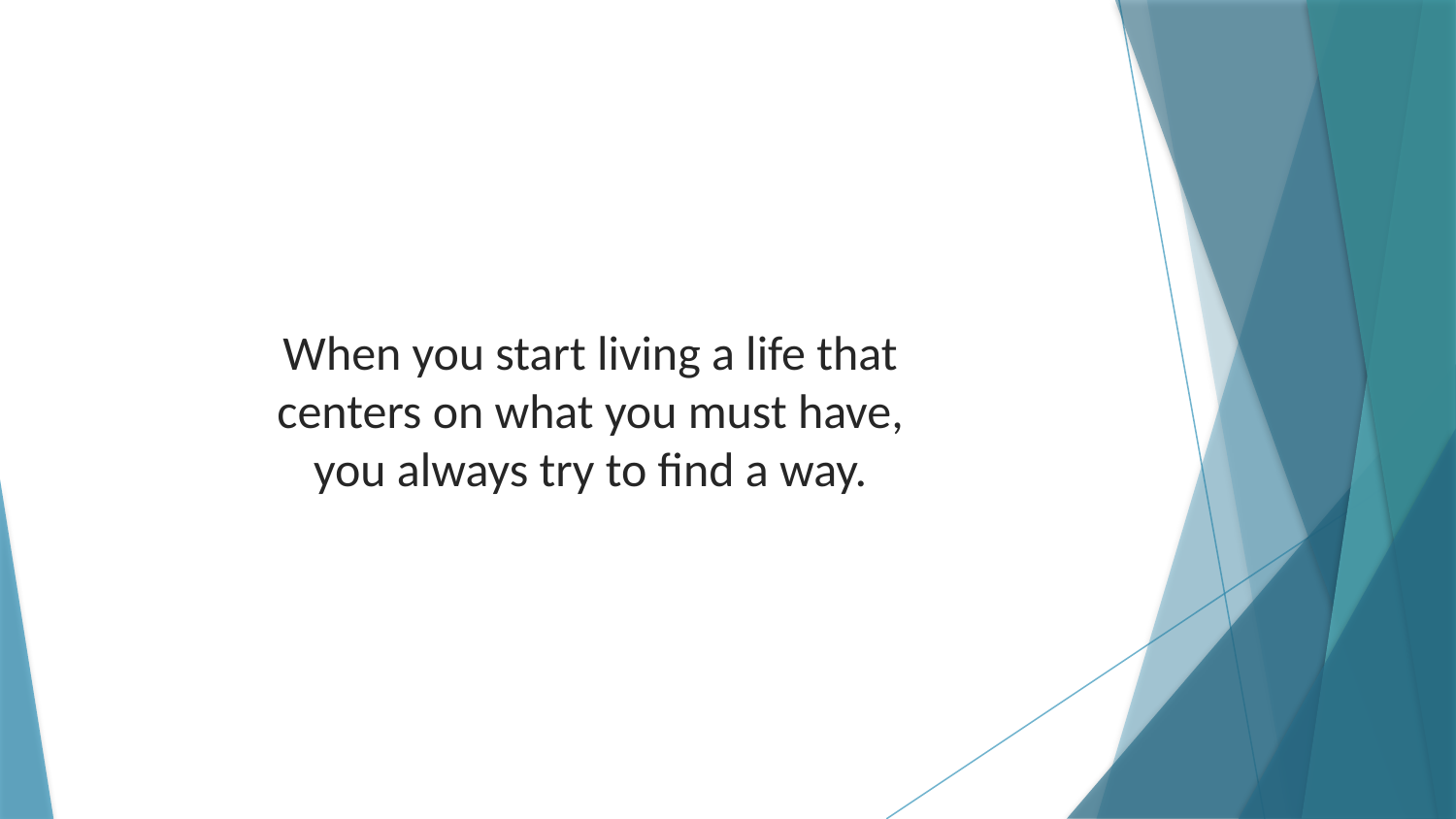

When you start living a life that centers on what you must have, you always try to find a way.